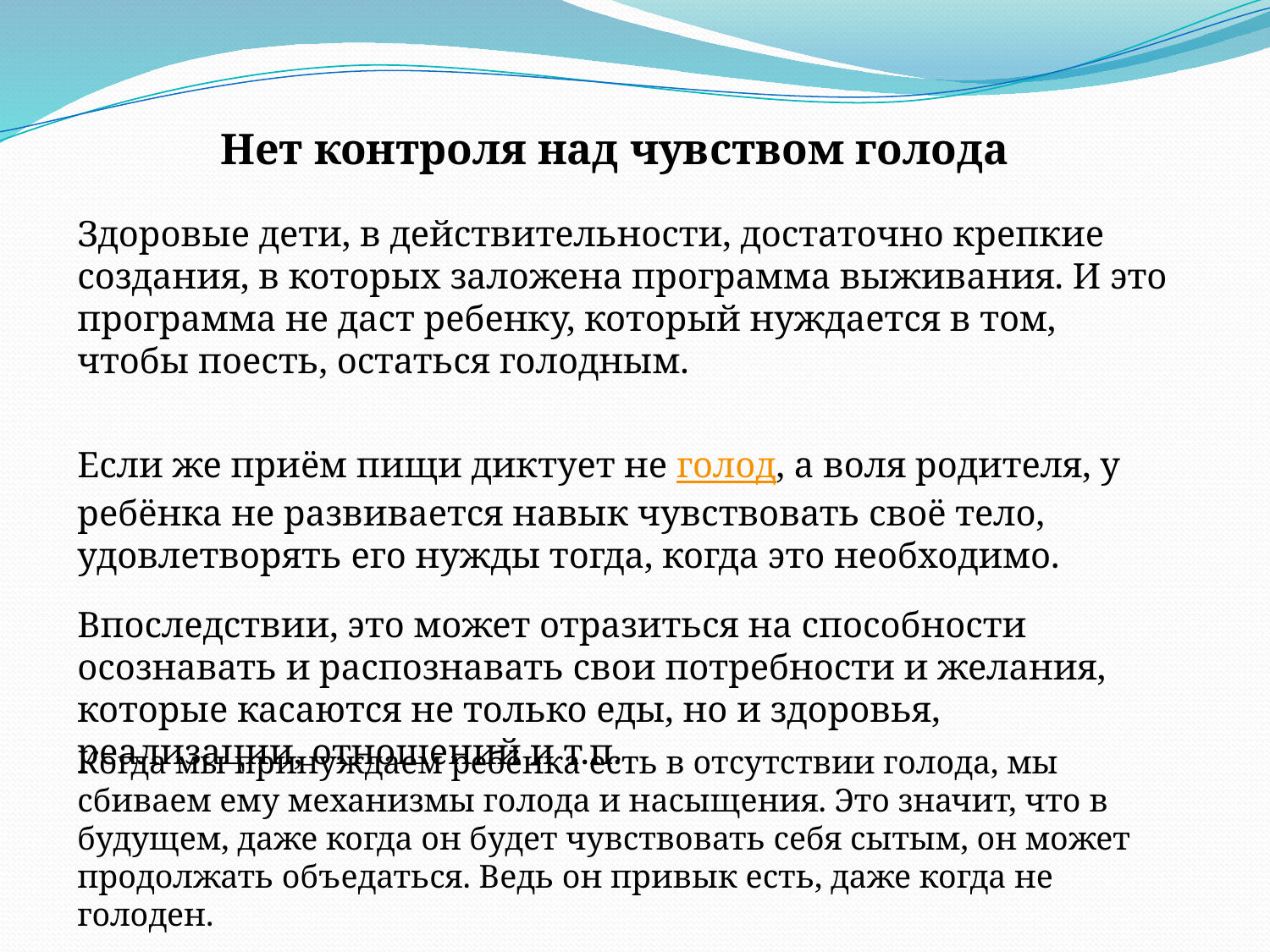

Нет контроля над чувством голода
Здоровые дети, в действительности, достаточно крепкие создания, в которых заложена программа выживания. И это программа не даст ребенку, который нуждается в том, чтобы поесть, остаться голодным.
Если же приём пищи диктует не голод, а воля родителя, у ребёнка не развивается навык чувствовать своё тело, удовлетворять его нужды тогда, когда это необходимо.
Впоследствии, это может отразиться на способности осознавать и распознавать свои потребности и желания, которые касаются не только еды, но и здоровья, реализации, отношений и т.п.
Когда мы принуждаем ребёнка есть в отсутствии голода, мы сбиваем ему механизмы голода и насыщения. Это значит, что в будущем, даже когда он будет чувствовать себя сытым, он может продолжать объедаться. Ведь он привык есть, даже когда не голоден.